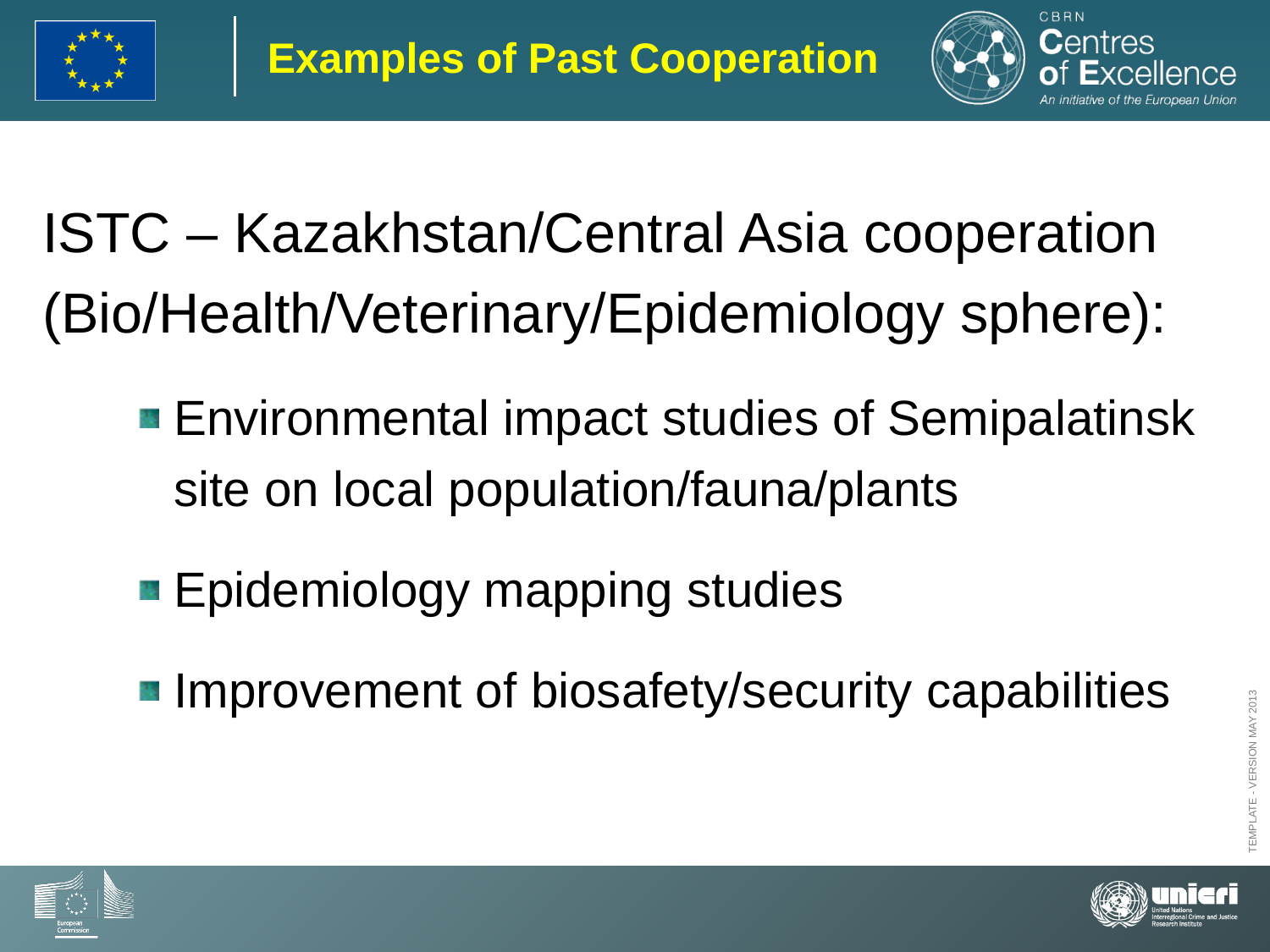

Examples of Past Cooperation
ISTC – Kazakhstan/Central Asia cooperation (Bio/Health/Veterinary/Epidemiology sphere):
Environmental impact studies of Semipalatinsk site on local population/fauna/plants
Epidemiology mapping studies
Improvement of biosafety/security capabilities